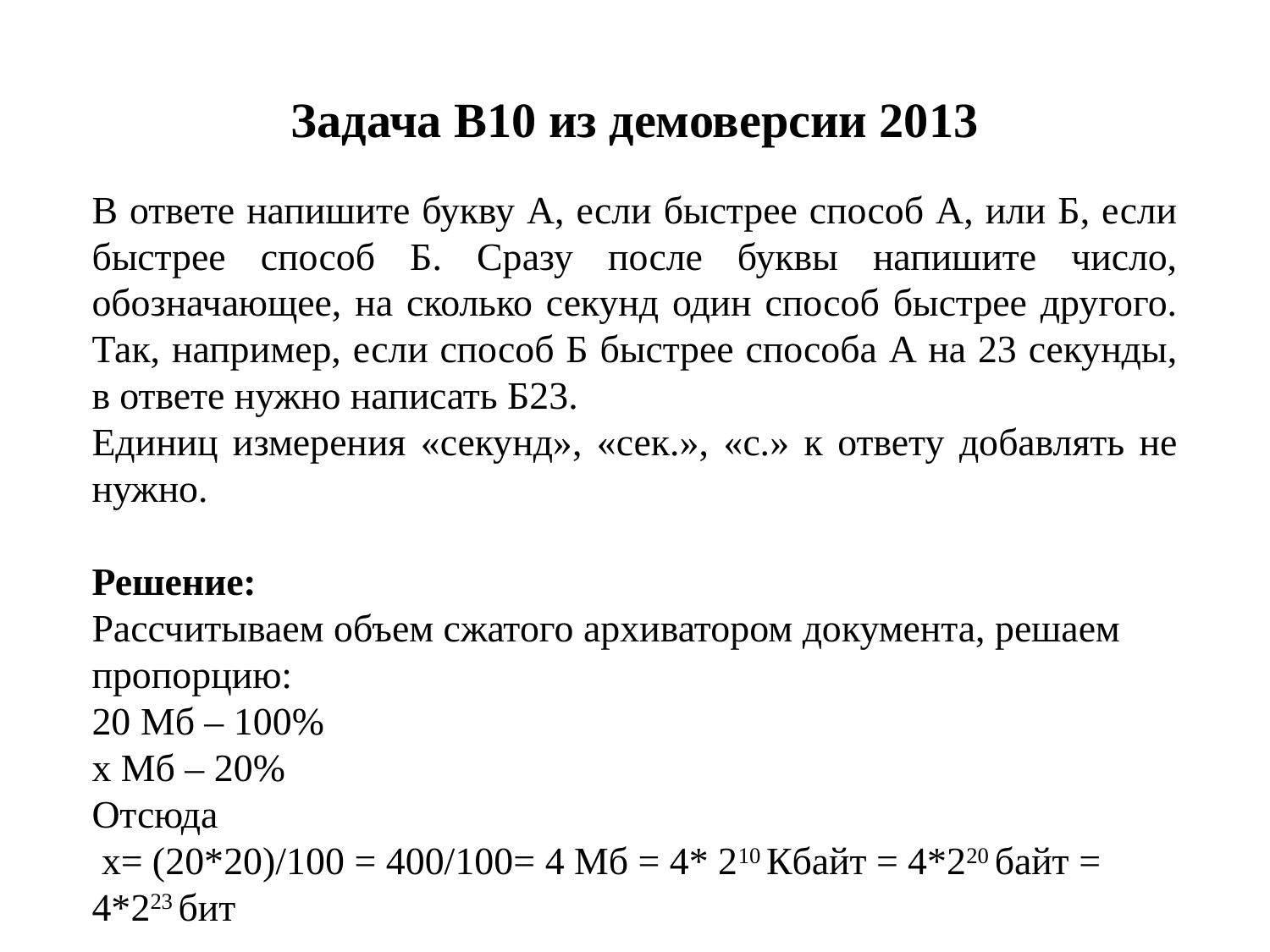

# Задача B10 из демоверсии 2013
В ответе напишите букву А, если быстрее способ А, или Б, если быстрее способ Б. Сразу после буквы напишите число, обозначающее, на сколько секунд один способ быстрее другого. Так, например, если способ Б быстрее способа А на 23 секунды, в ответе нужно написать Б23.
Единиц измерения «секунд», «сек.», «с.» к ответу добавлять не нужно.

Решение:
Рассчитываем объем сжатого архиватором документа, решаем пропорцию:
20 Мб – 100%
x Мб – 20%
Отсюда
 x= (20*20)/100 = 400/100= 4 Мб = 4* 210 Кбайт = 4*220 байт = 4*223 бит